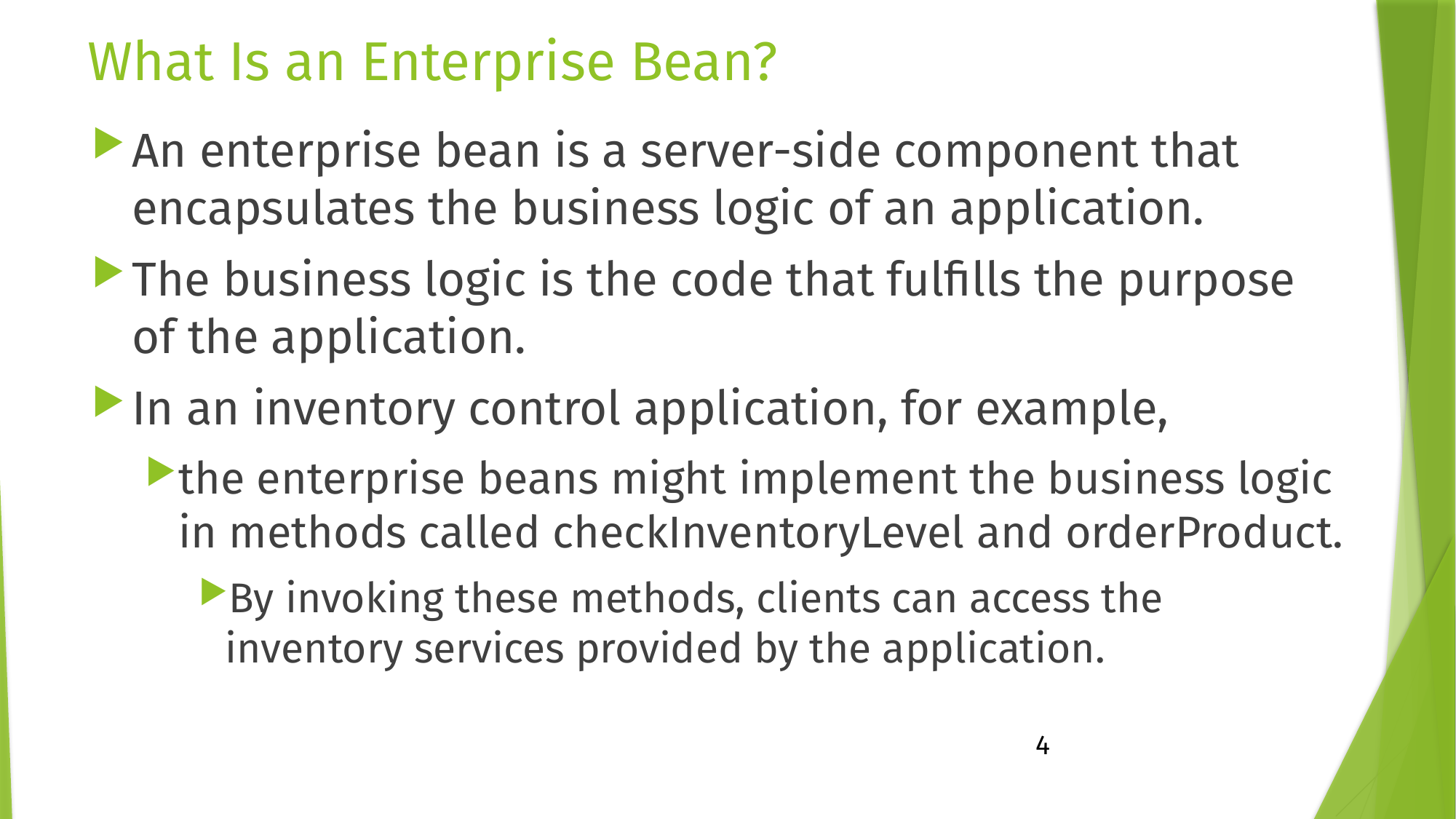

# What Is an Enterprise Bean?
An enterprise bean is a server-side component that encapsulates the business logic of an application.
The business logic is the code that fulfills the purpose of the application.
In an inventory control application, for example,
the enterprise beans might implement the business logic in methods called checkInventoryLevel and orderProduct.
By invoking these methods, clients can access the inventory services provided by the application.
4